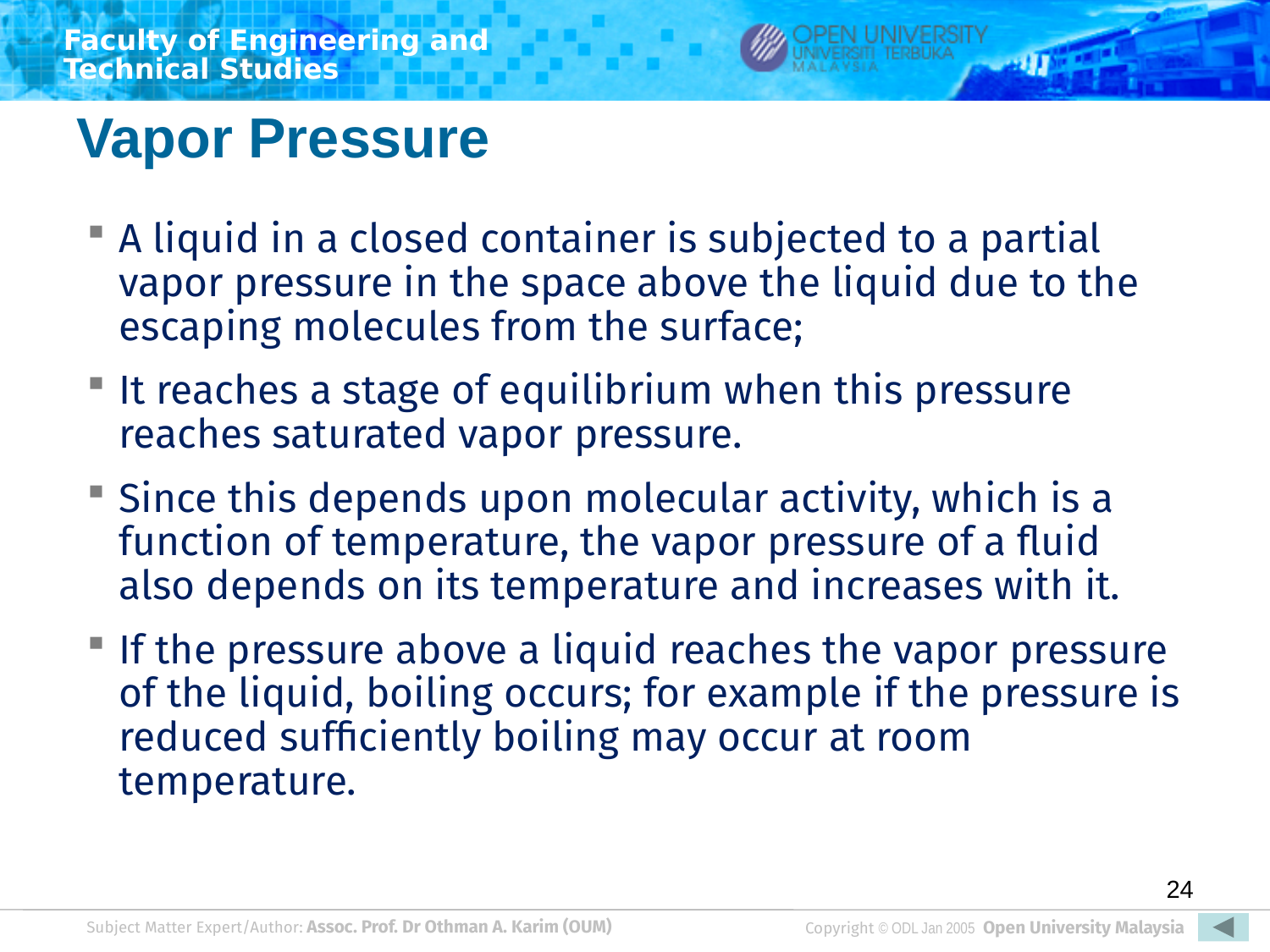

# Vapor Pressure
A liquid in a closed container is subjected to a partial vapor pressure in the space above the liquid due to the escaping molecules from the surface;
It reaches a stage of equilibrium when this pressure reaches saturated vapor pressure.
Since this depends upon molecular activity, which is a function of temperature, the vapor pressure of a fluid also depends on its temperature and increases with it.
If the pressure above a liquid reaches the vapor pressure of the liquid, boiling occurs; for example if the pressure is reduced sufficiently boiling may occur at room temperature.
24
Copyright © ODL Jan 2005  Open University Malaysia